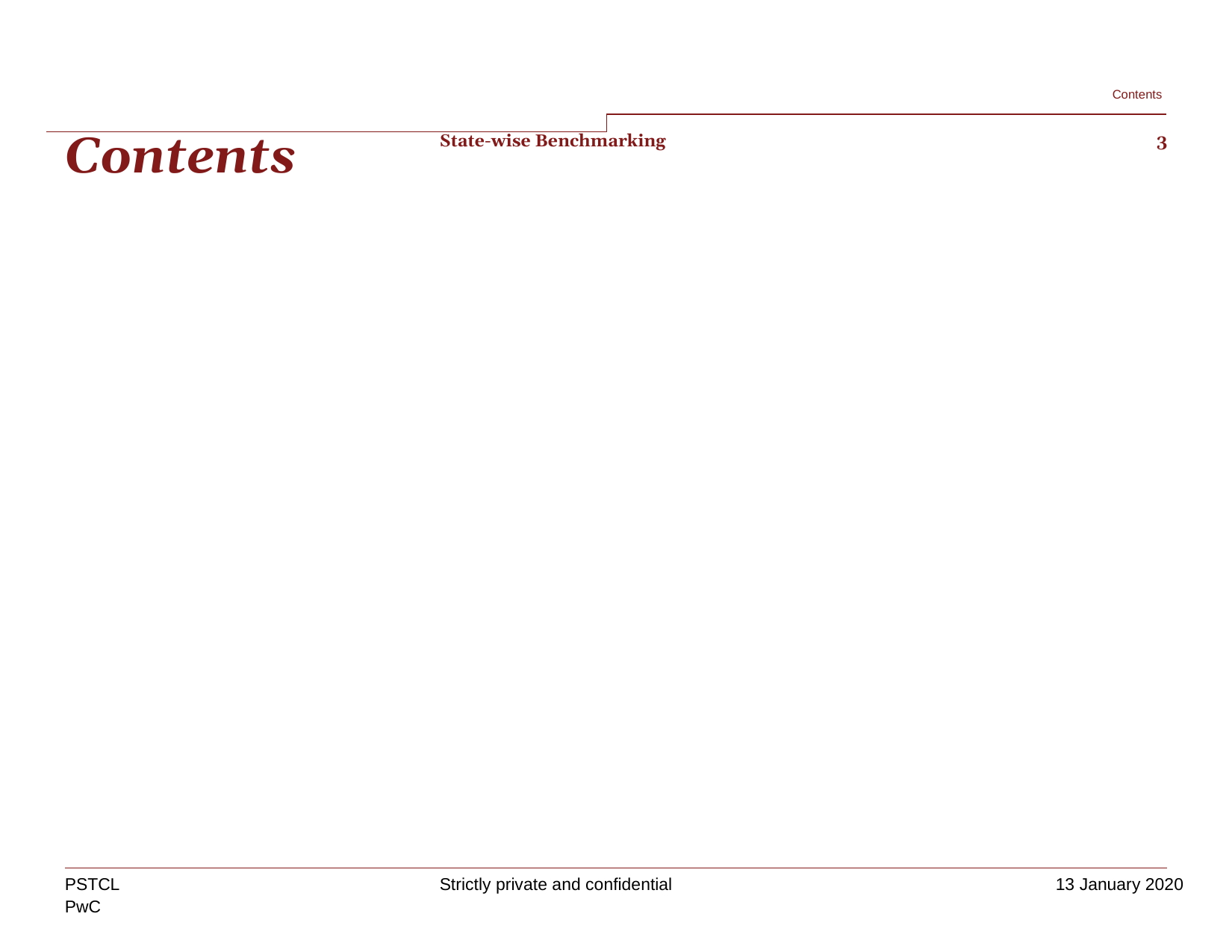

Contents
Contents
| State-wise Benchmarking | 3 |
| --- | --- |

PSTCL